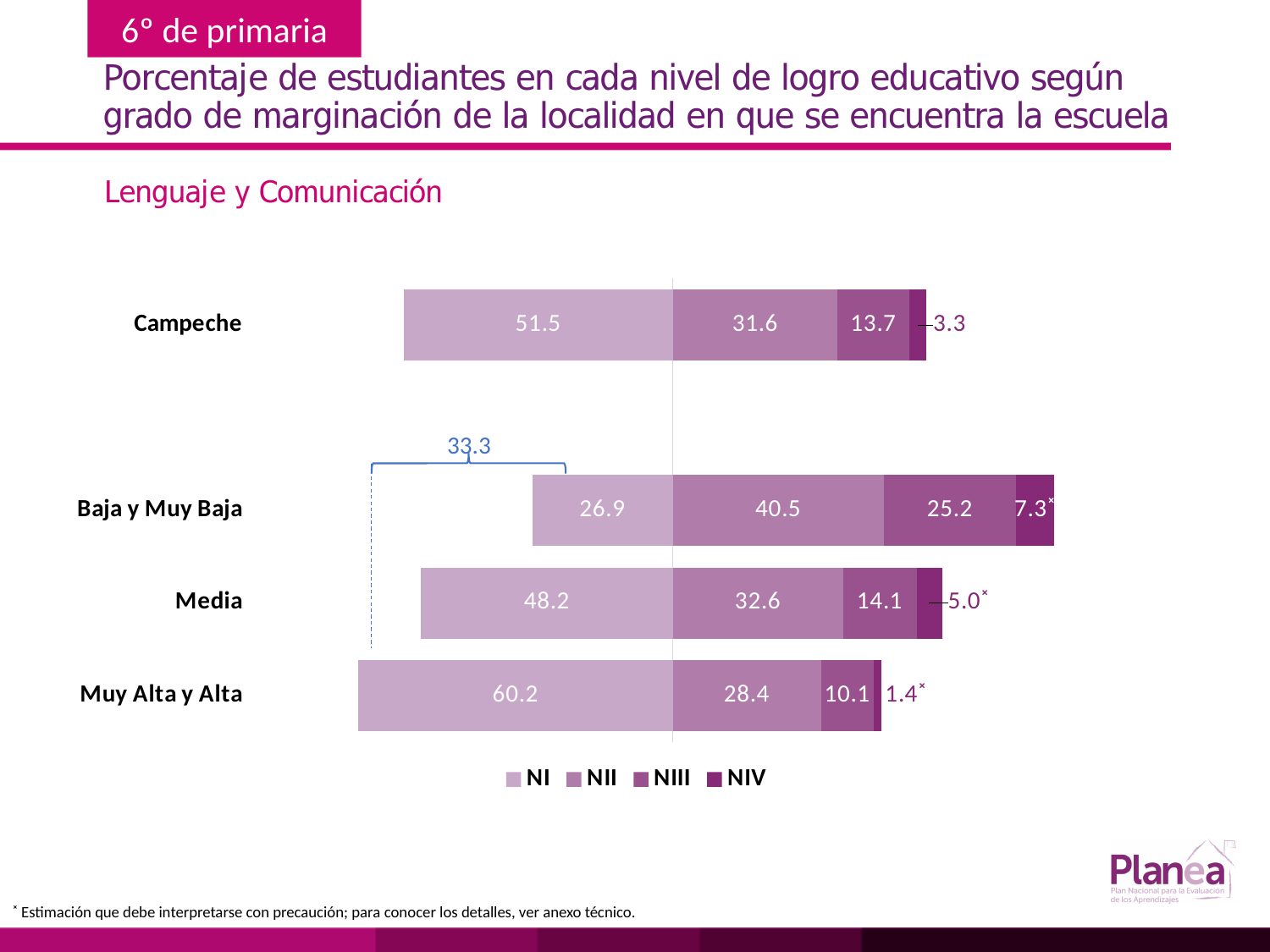

# Porcentaje de estudiantes en cada nivel de logro educativo según grado de marginación de la localidad en que se encuentra la escuela

Lenguaje y Comunicación

### Chart

| Category |  |  |  |  |
|---|---|---|---|---|
| Muy Alta y Alta | -60.2 | 28.4 | 10.1 | 1.4 |
| Media | -48.2 | 32.6 | 14.1 | 5.0 |
| Baja y Muy Baja | -26.9 | 40.5 | 25.2 | 7.3 |
|  | None | None | None | None |
| Campeche | -51.5 | 31.6 | 13.7 | 3.3 |
33.3
˟ Estimación que debe interpretarse con precaución; para conocer los detalles, ver anexo técnico.